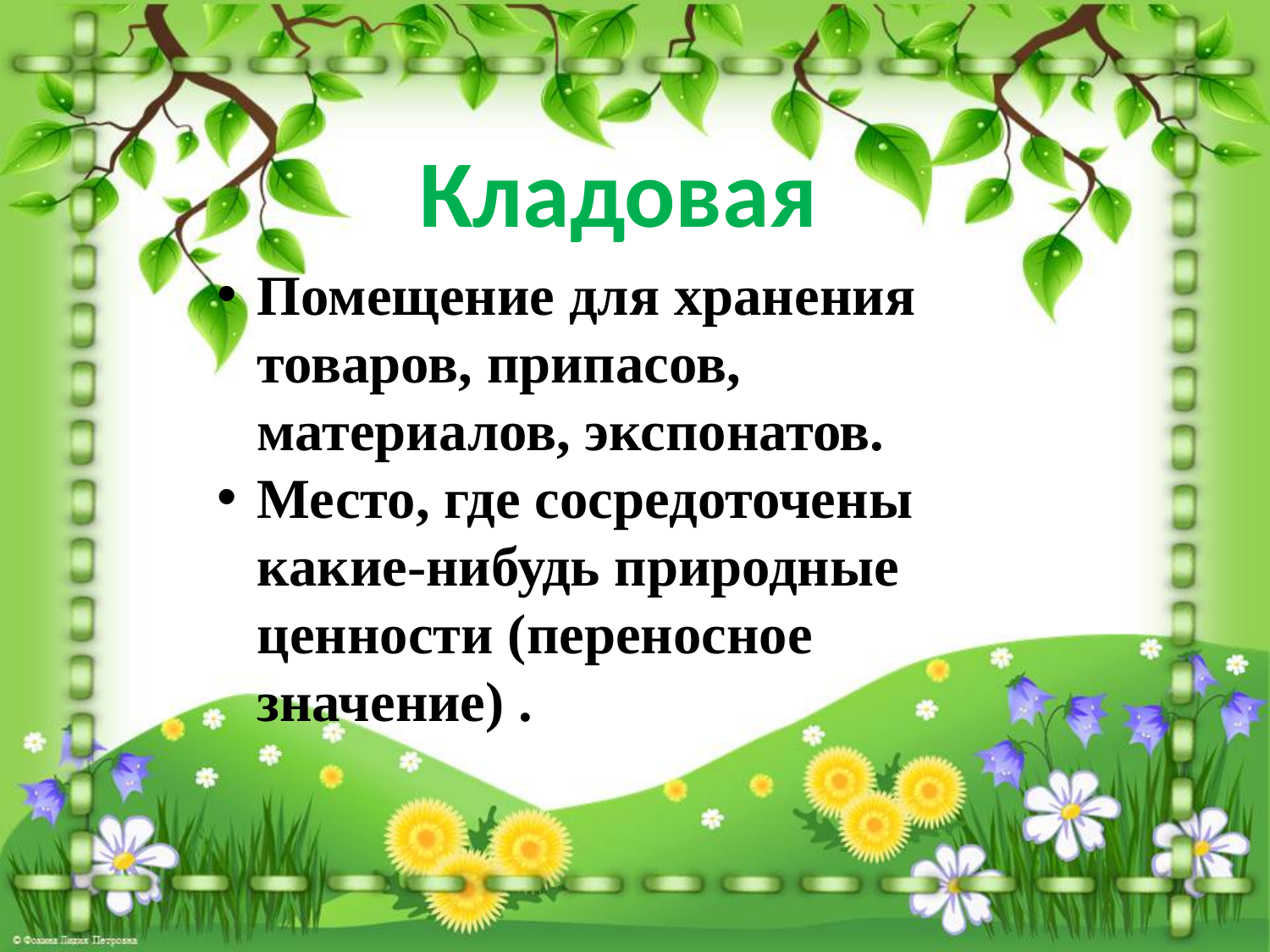

Кладовая
Помещение для хранения товаров, припасов, материалов, экспонатов.
Место, где сосредоточены какие-нибудь природные ценности (переносное значение) .